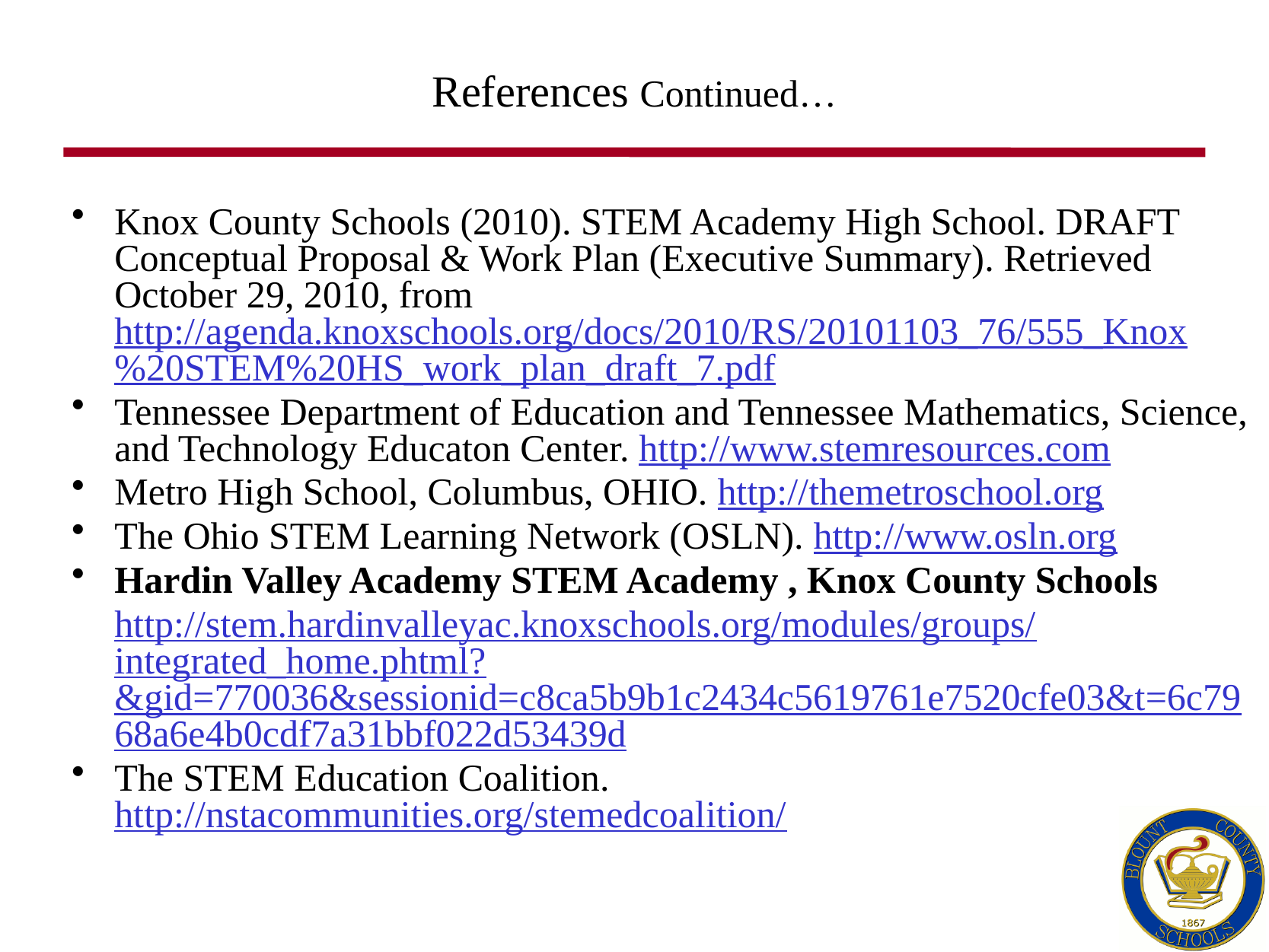

References Continued…

Knox County Schools (2010). STEM Academy High School. DRAFT Conceptual Proposal & Work Plan (Executive Summary). Retrieved October 29, 2010, from http://agenda.knoxschools.org/docs/2010/RS/20101103_76/555_Knox%20STEM%20HS_work_plan_draft_7.pdf
Tennessee Department of Education and Tennessee Mathematics, Science, and Technology Educaton Center. http://www.stemresources.com
Metro High School, Columbus, OHIO. http://themetroschool.org
The Ohio STEM Learning Network (OSLN). http://www.osln.org
Hardin Valley Academy STEM Academy , Knox County Schools
	http://stem.hardinvalleyac.knoxschools.org/modules/groups/integrated_home.phtml?&gid=770036&sessionid=c8ca5b9b1c2434c5619761e7520cfe03&t=6c7968a6e4b0cdf7a31bbf022d53439d
The STEM Education Coalition. http://nstacommunities.org/stemedcoalition/